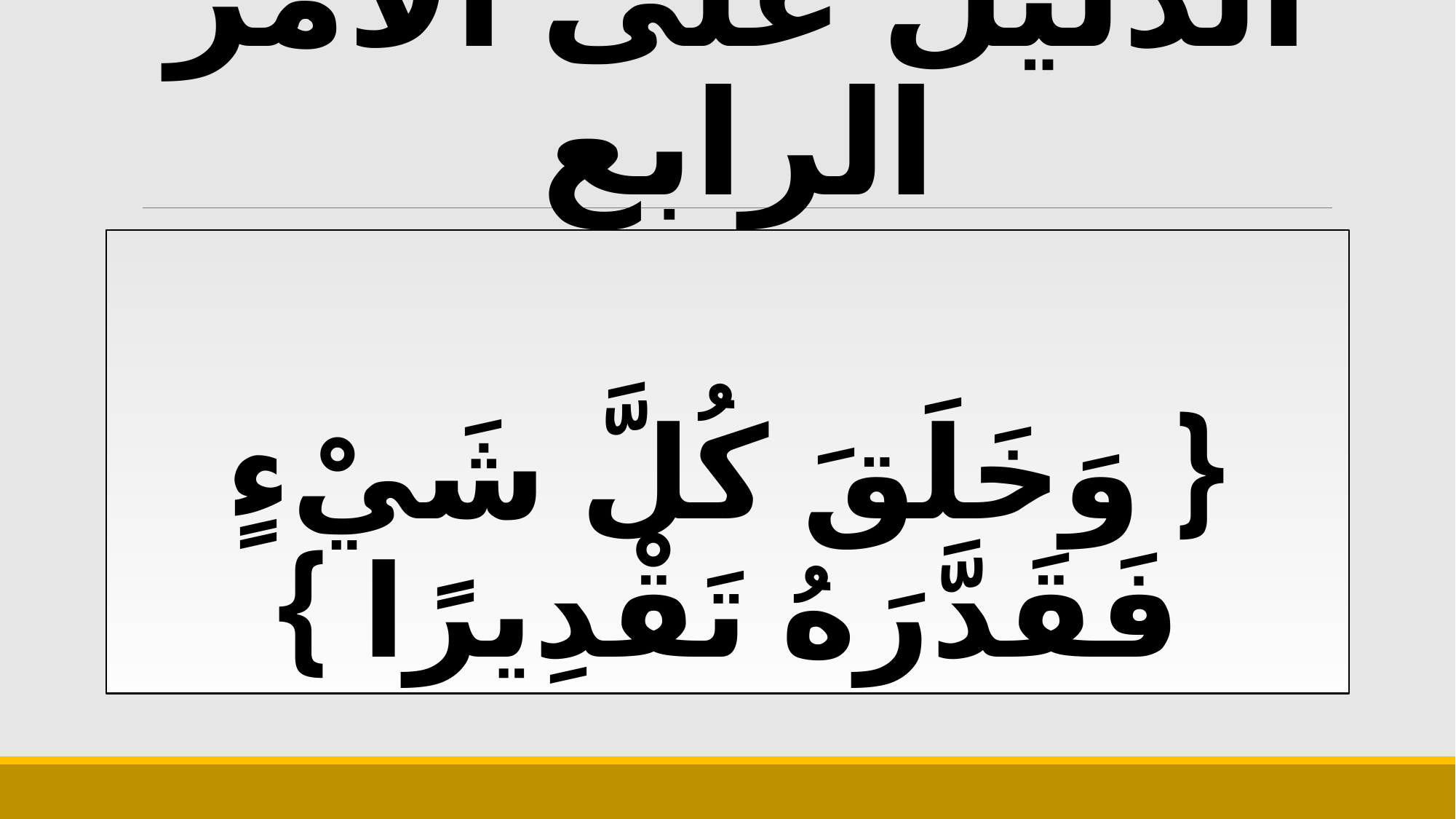

# الدليل على الأمر الرابع

{ وَخَلَقَ كُلَّ شَيْءٍ فَقَدَّرَهُ تَقْدِيرًا }